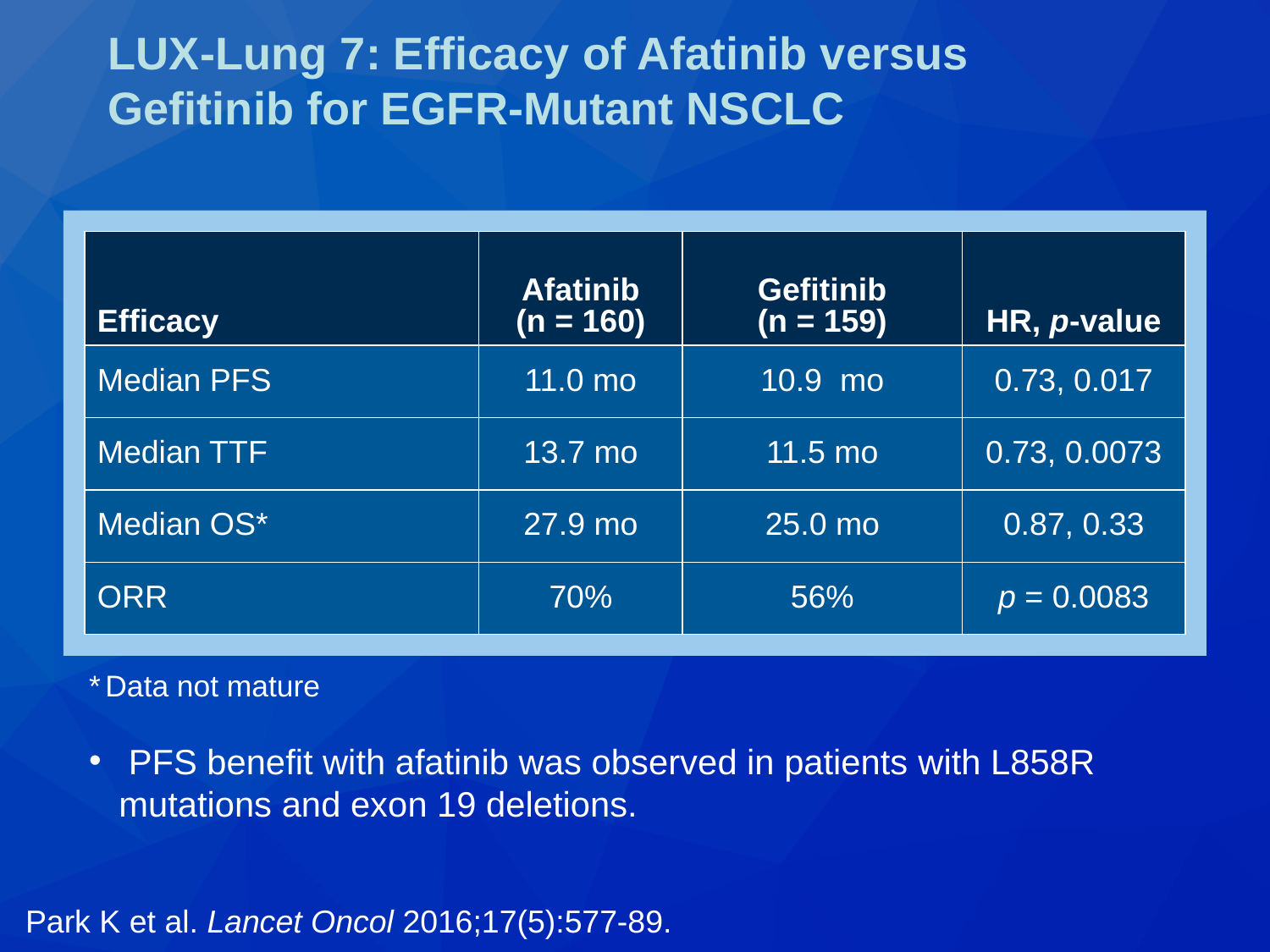

# LUX-Lung 7: Efficacy of Afatinib versus Gefitinib for EGFR-Mutant NSCLC

| Efficacy | Afatinib (n = 160) | Gefitinib (n = 159) | HR, p-value |
| --- | --- | --- | --- |
| Median PFS | 11.0 mo | 10.9 mo | 0.73, 0.017 |
| Median TTF | 13.7 mo | 11.5 mo | 0.73, 0.0073 |
| Median OS\* | 27.9 mo | 25.0 mo | 0.87, 0.33 |
| ORR | 70% | 56% | p = 0.0083 |
* Data not mature

 PFS benefit with afatinib was observed in patients with L858R mutations and exon 19 deletions.
Park K et al. Lancet Oncol 2016;17(5):577-89.